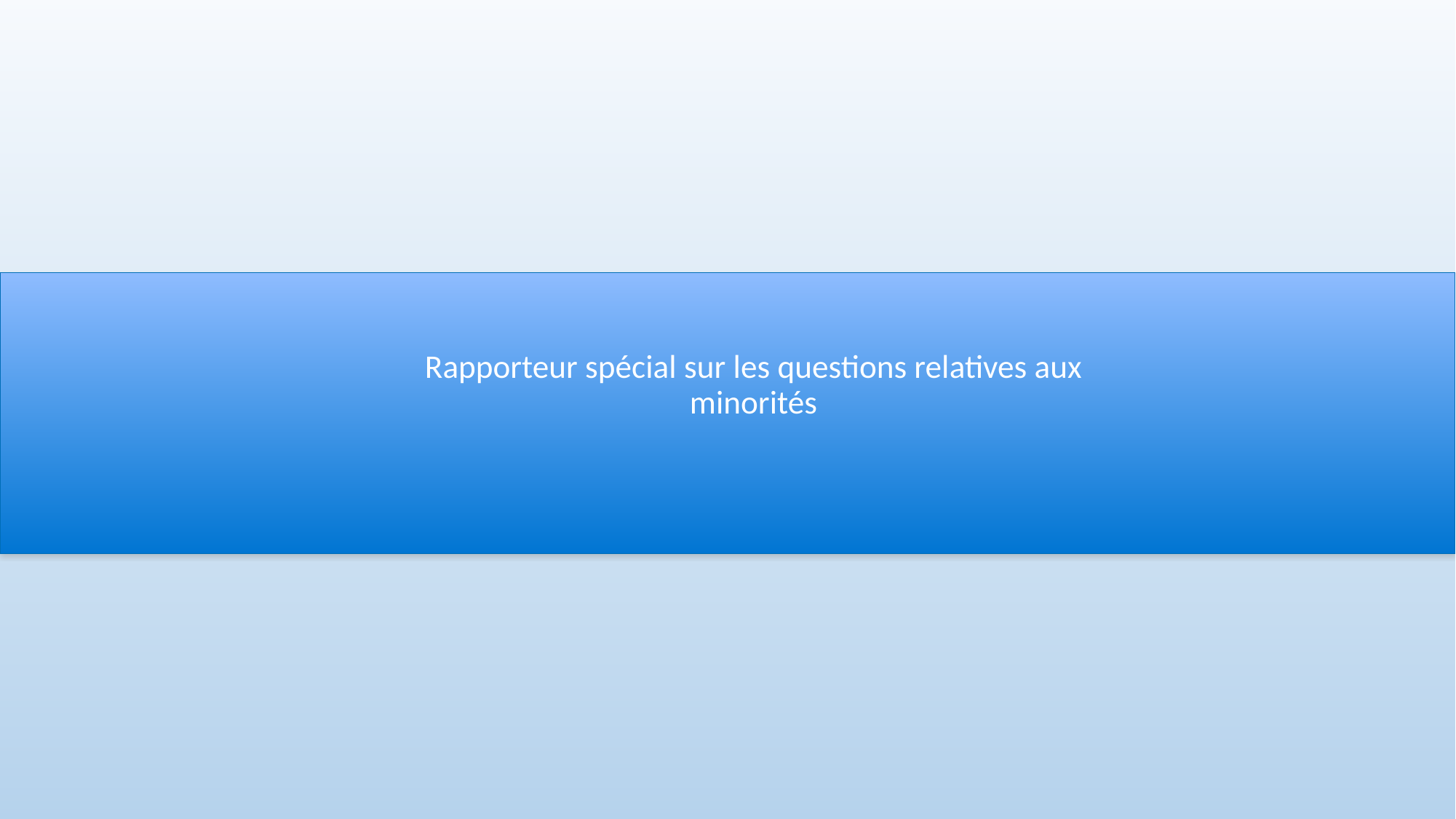

Rapporteur spécial sur les questions relatives aux minorités